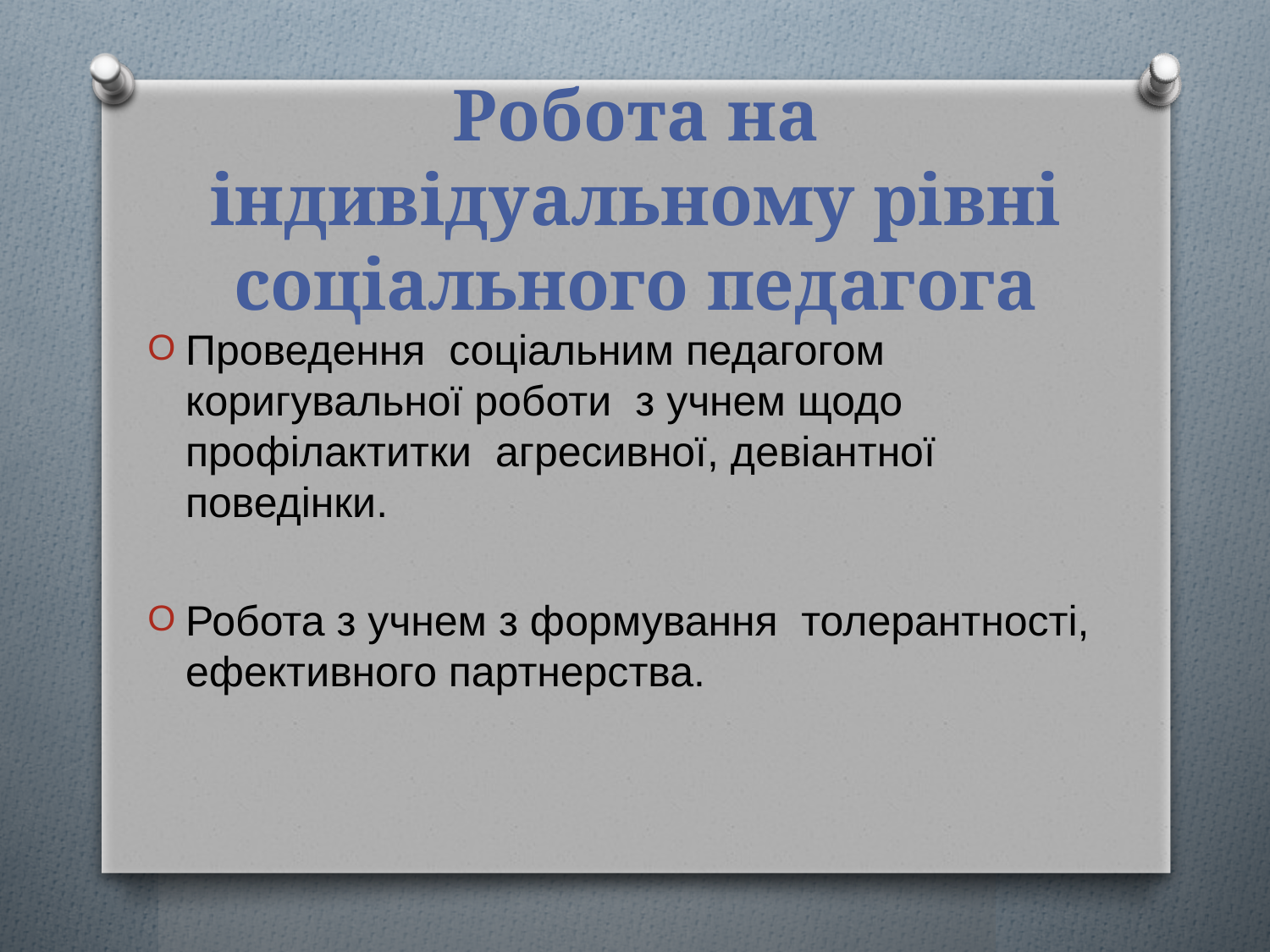

# Робота на індивідуальному рівні соціального педагога
Проведення  соціальним педагогом коригувальної роботи  з учнем щодо профілактитки  агресивної, девіантної  поведінки.

Робота з учнем з формування  толерантності, ефективного партнерства.